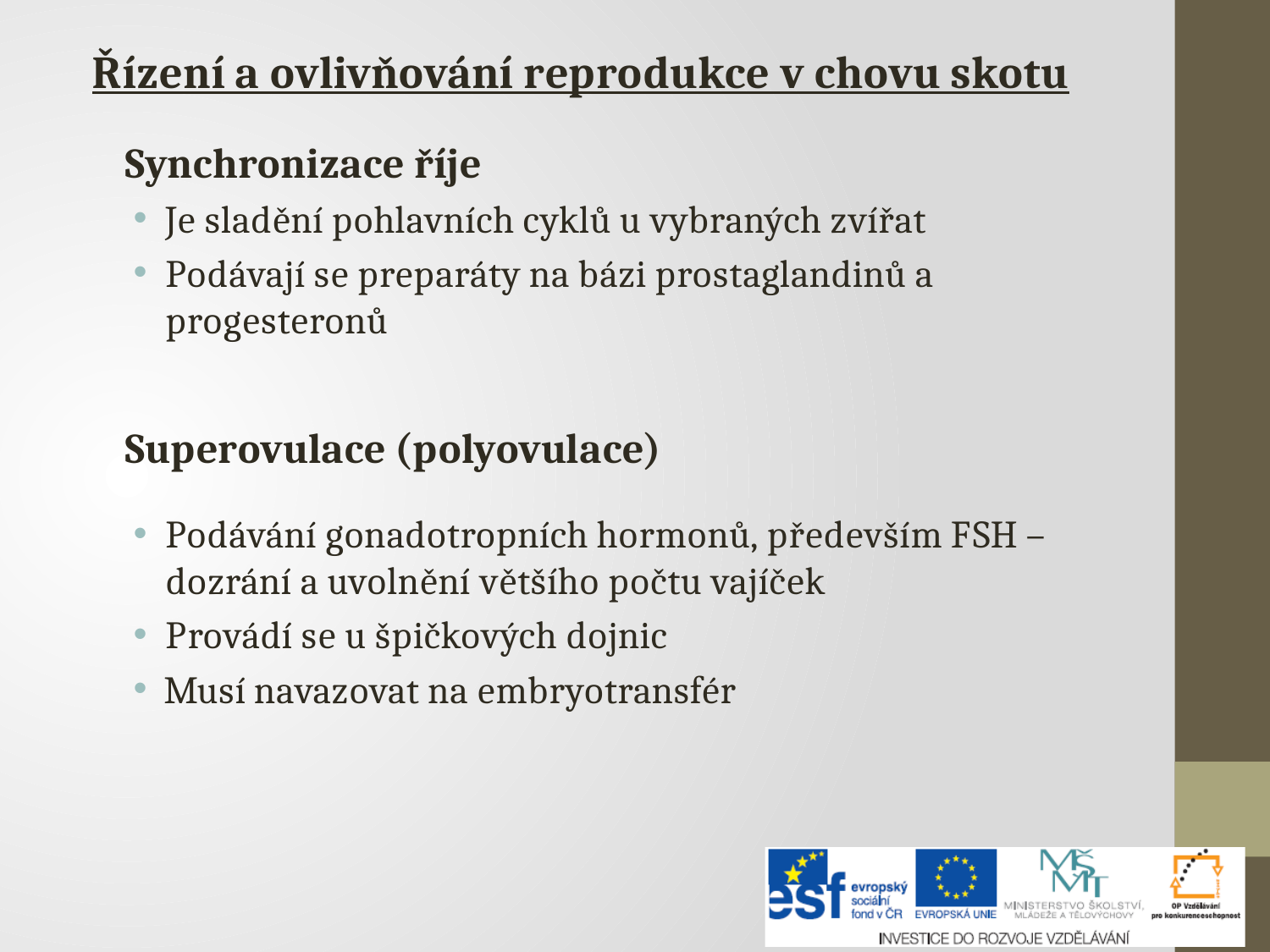

Řízení a ovlivňování reprodukce v chovu skotu

	Synchronizace říje
Je sladění pohlavních cyklů u vybraných zvířat
Podávají se preparáty na bázi prostaglandinů a progesteronů

	Superovulace (polyovulace)

Podávání gonadotropních hormonů, především FSH – dozrání a uvolnění většího počtu vajíček
Provádí se u špičkových dojnic
Musí navazovat na embryotransfér